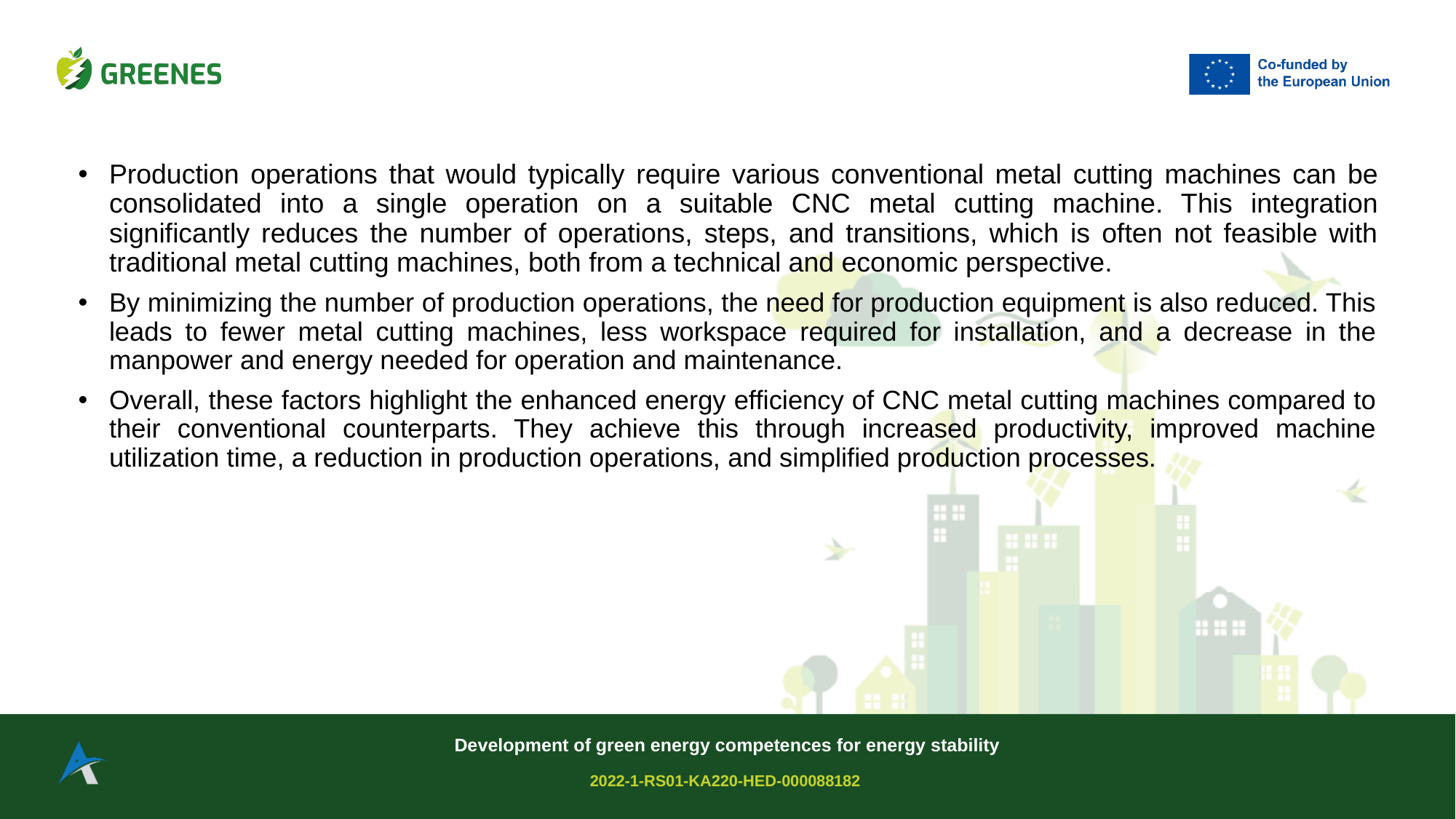

Production operations that would typically require various conventional metal cutting machines can be consolidated into a single operation on a suitable CNC metal cutting machine. This integration significantly reduces the number of operations, steps, and transitions, which is often not feasible with traditional metal cutting machines, both from a technical and economic perspective.
By minimizing the number of production operations, the need for production equipment is also reduced. This leads to fewer metal cutting machines, less workspace required for installation, and a decrease in the manpower and energy needed for operation and maintenance.
Overall, these factors highlight the enhanced energy efficiency of CNC metal cutting machines compared to their conventional counterparts. They achieve this through increased productivity, improved machine utilization time, a reduction in production operations, and simplified production processes.